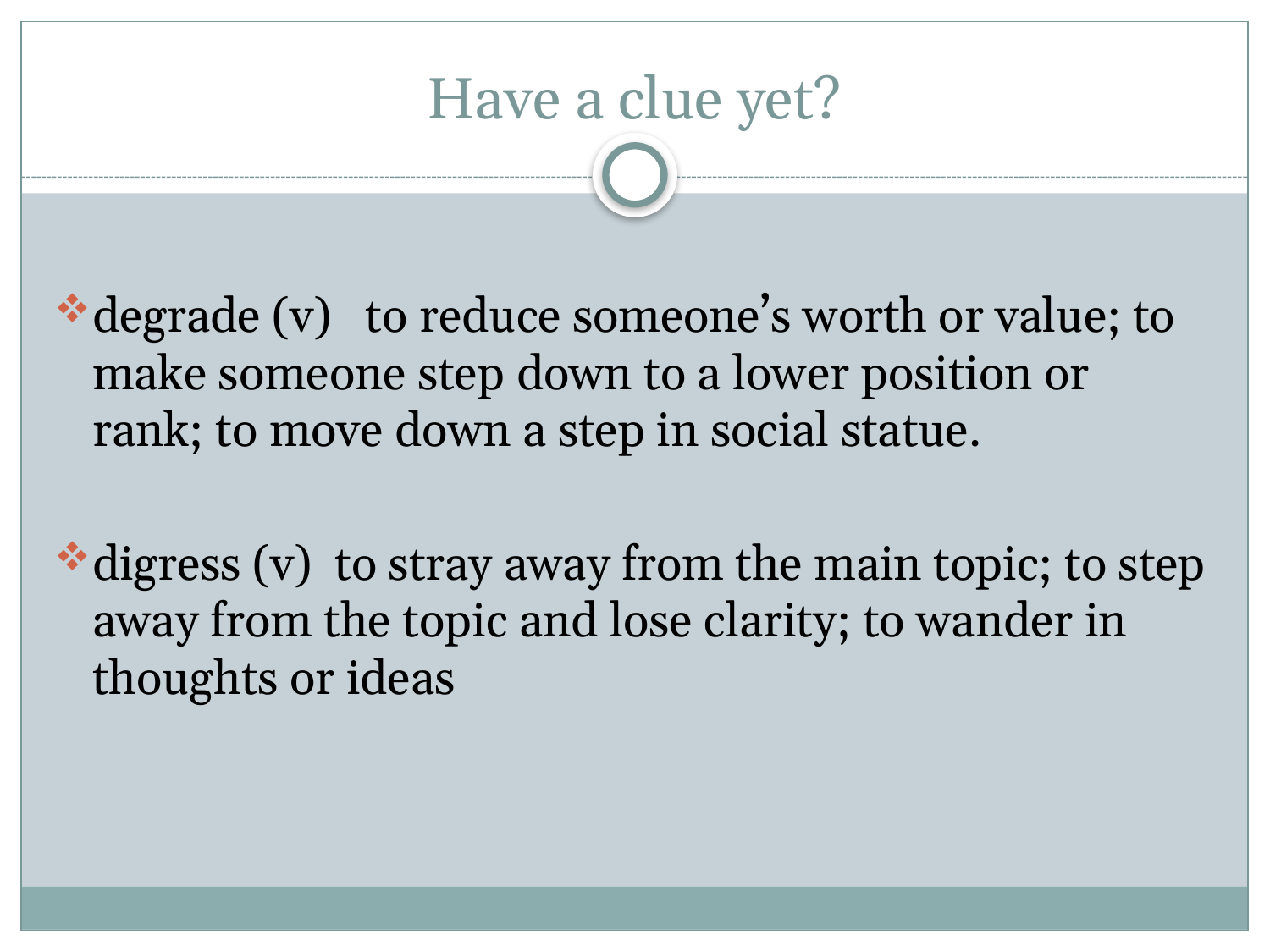

# Have a clue yet?

degrade (v)   to reduce someone’s worth or value; to make someone step down to a lower position or rank; to move down a step in social statue.

digress (v)  to stray away from the main topic; to step away from the topic and lose clarity; to wander in thoughts or ideas